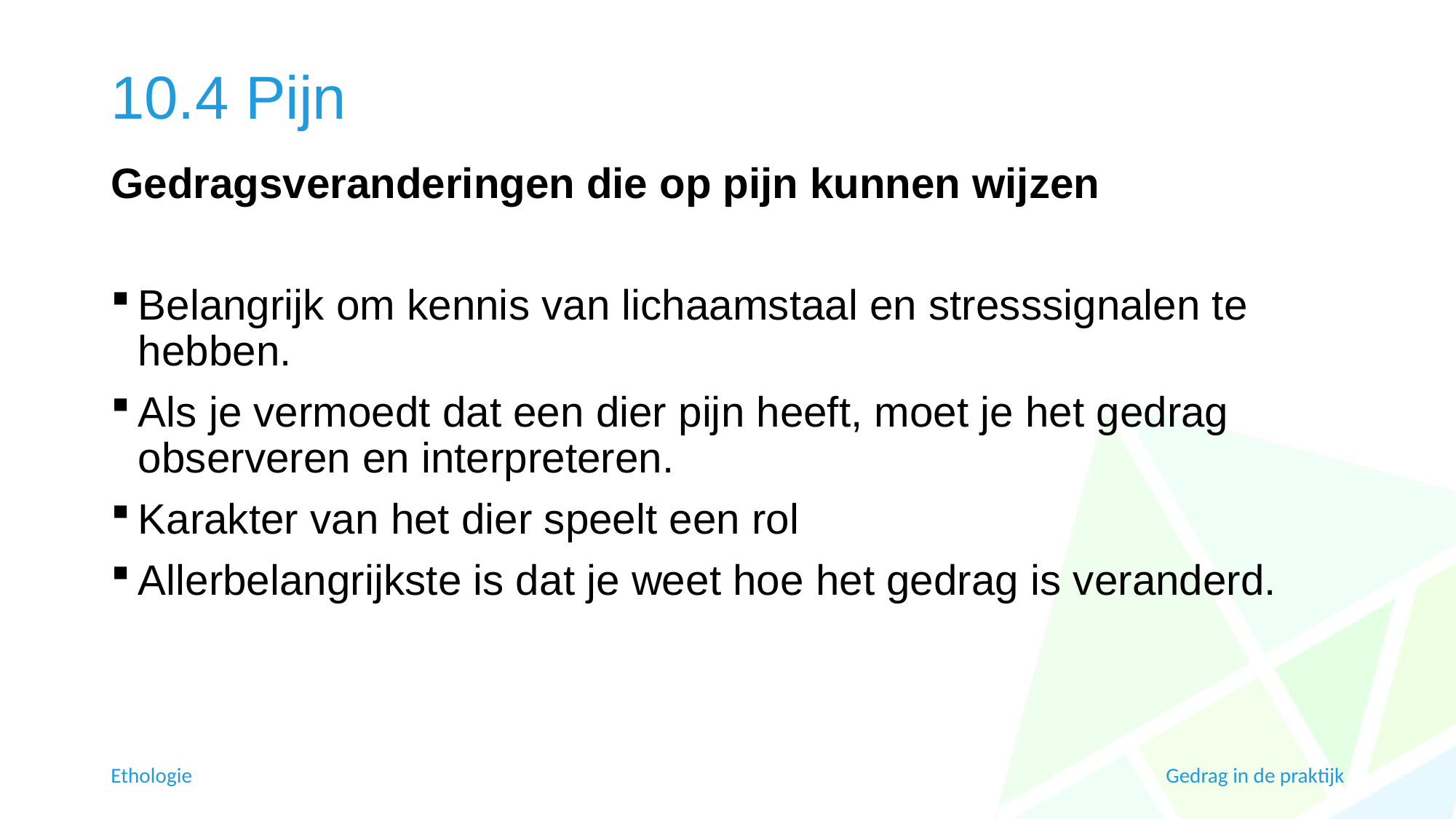

# 10.4 Pijn
Gedragsveranderingen die op pijn kunnen wijzen

Belangrijk om kennis van lichaamstaal en stresssignalen te hebben.
Als je vermoedt dat een dier pijn heeft, moet je het gedrag observeren en interpreteren.
Karakter van het dier speelt een rol
Allerbelangrijkste is dat je weet hoe het gedrag is veranderd.
Ethologie
Gedrag in de praktijk